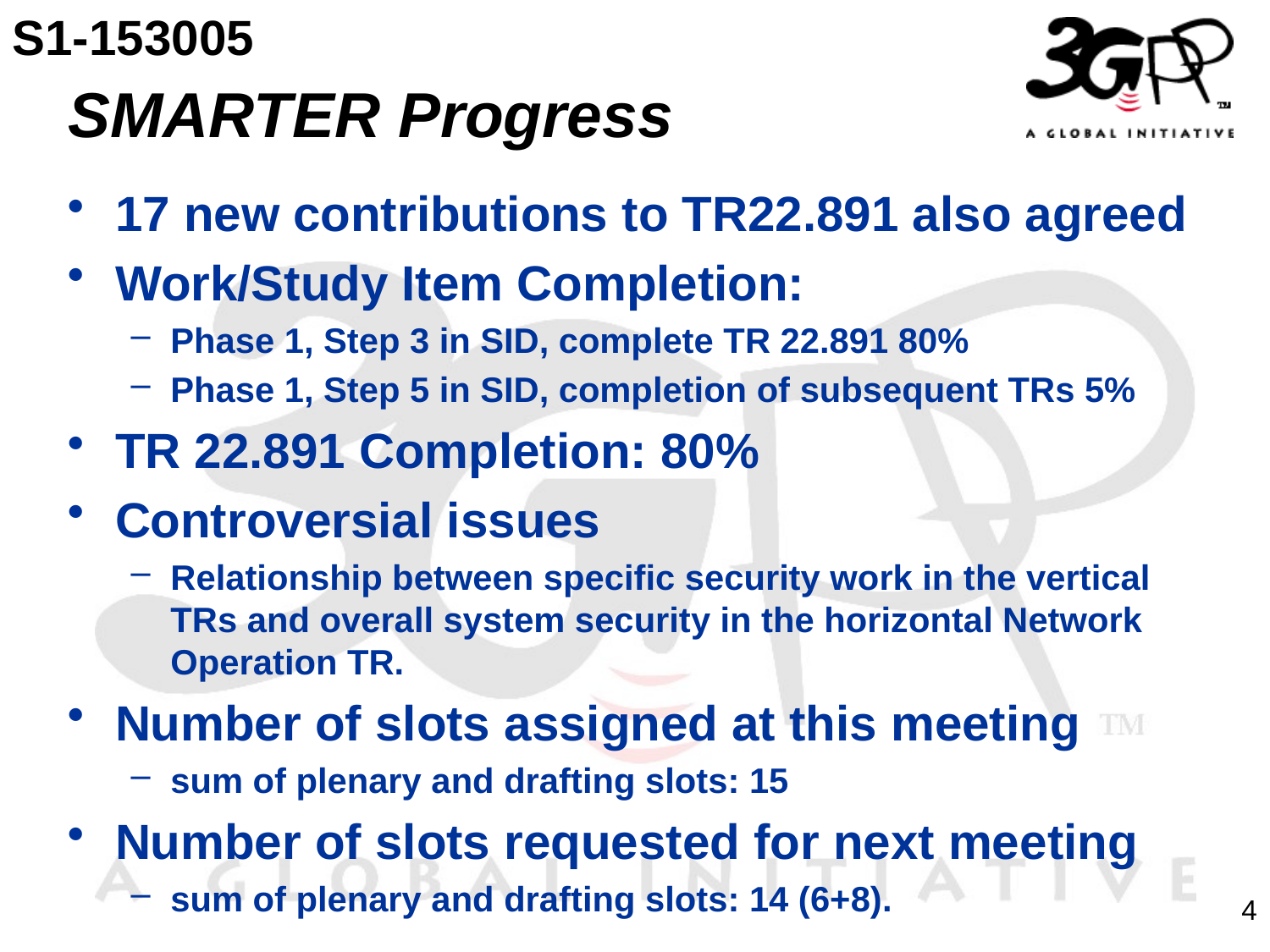

S1-153005
# SMARTER Progress
17 new contributions to TR22.891 also agreed
Work/Study Item Completion:
Phase 1, Step 3 in SID, complete TR 22.891 80%
Phase 1, Step 5 in SID, completion of subsequent TRs 5%
TR 22.891 Completion: 80%
Controversial issues
Relationship between specific security work in the vertical TRs and overall system security in the horizontal Network Operation TR.
Number of slots assigned at this meeting
sum of plenary and drafting slots: 15
Number of slots requested for next meeting
sum of plenary and drafting slots: 14 (6+8).
4